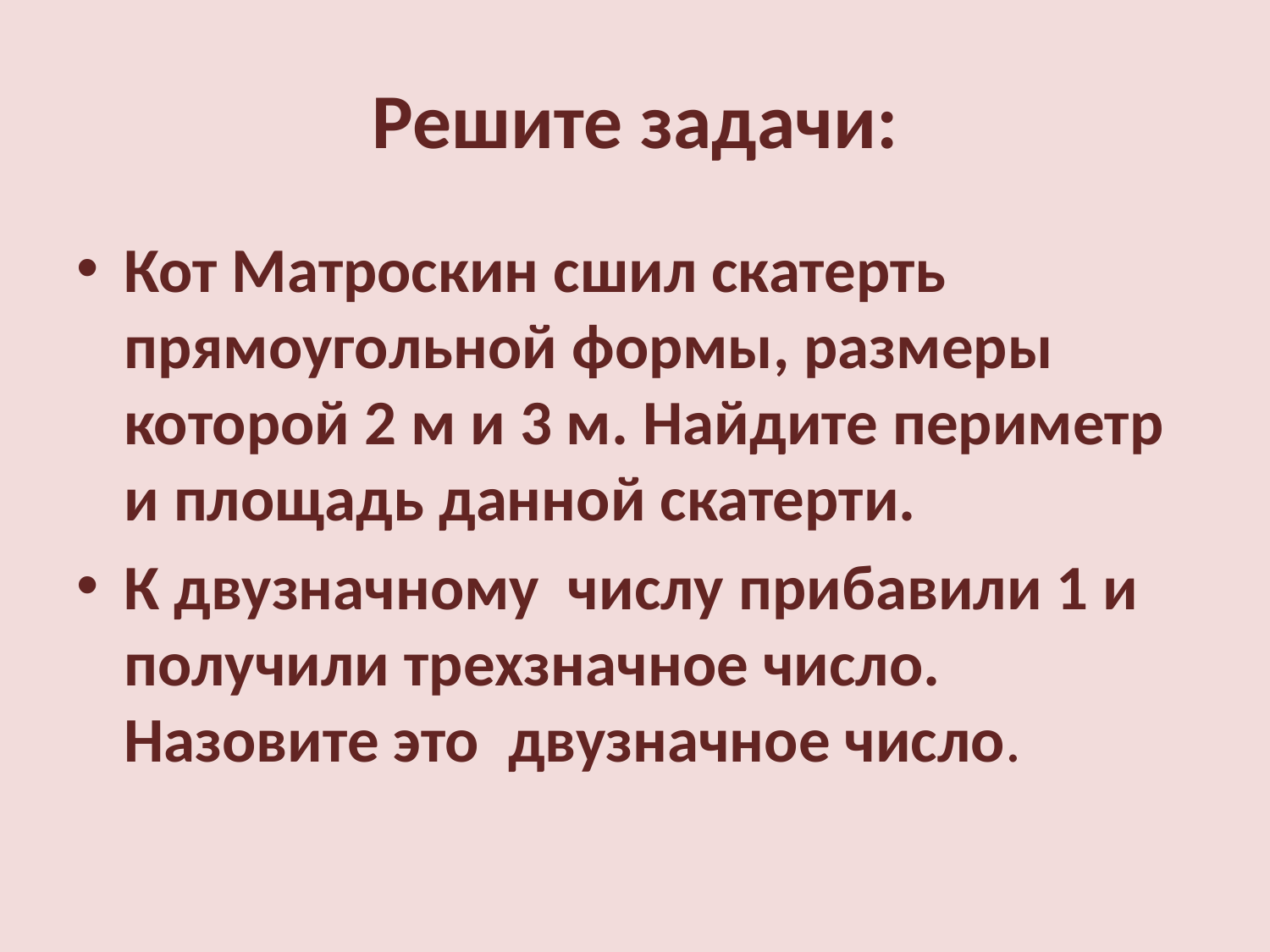

# Решите задачи:
Кот Матроскин сшил скатерть прямоугольной формы, размеры которой 2 м и 3 м. Найдите периметр и площадь данной скатерти.
К двузначному  числу прибавили 1 и получили трехзначное число. Назовите это  двузначное число.